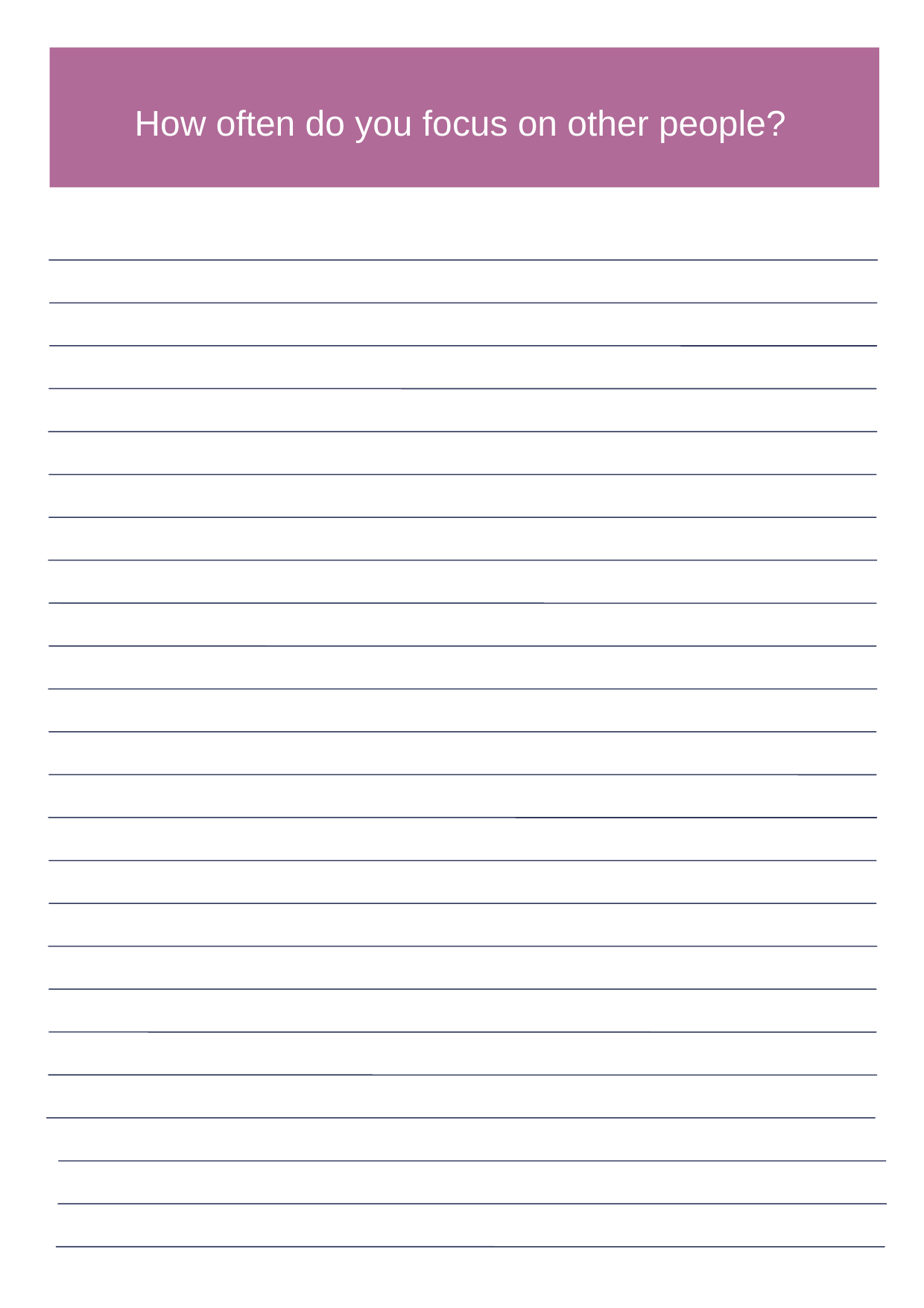

How often do you focus on other people?